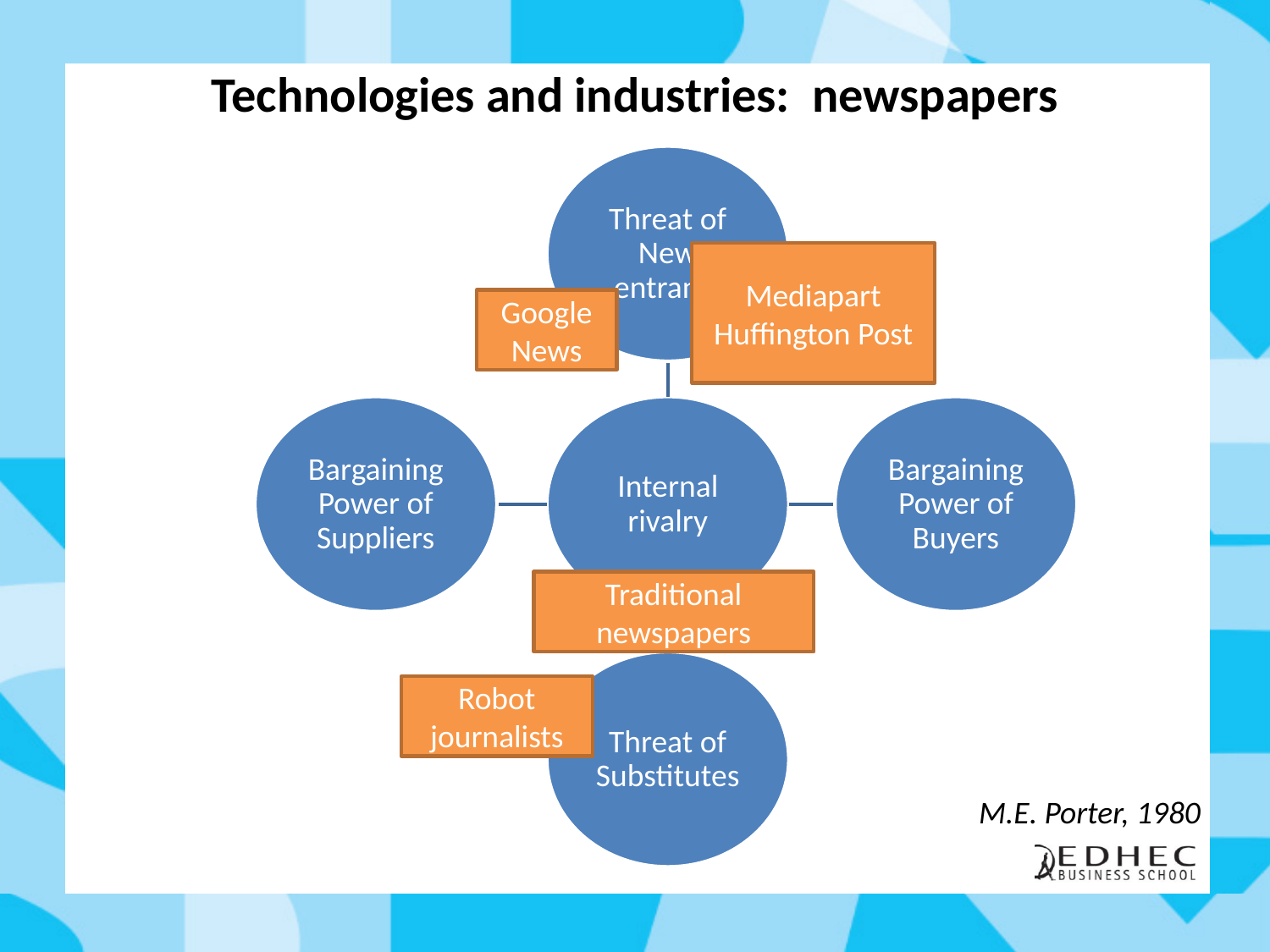

# Technologies and industries:  newspapers
Threat of New entrants

Internal rivalry
Bargaining Power of Suppliers
Bargaining Power of Buyers

Threat of Substitutes
Mediapart
Huffington Post
Google News
Traditional newspapers
Robot
journalists
M.E. Porter, 1980